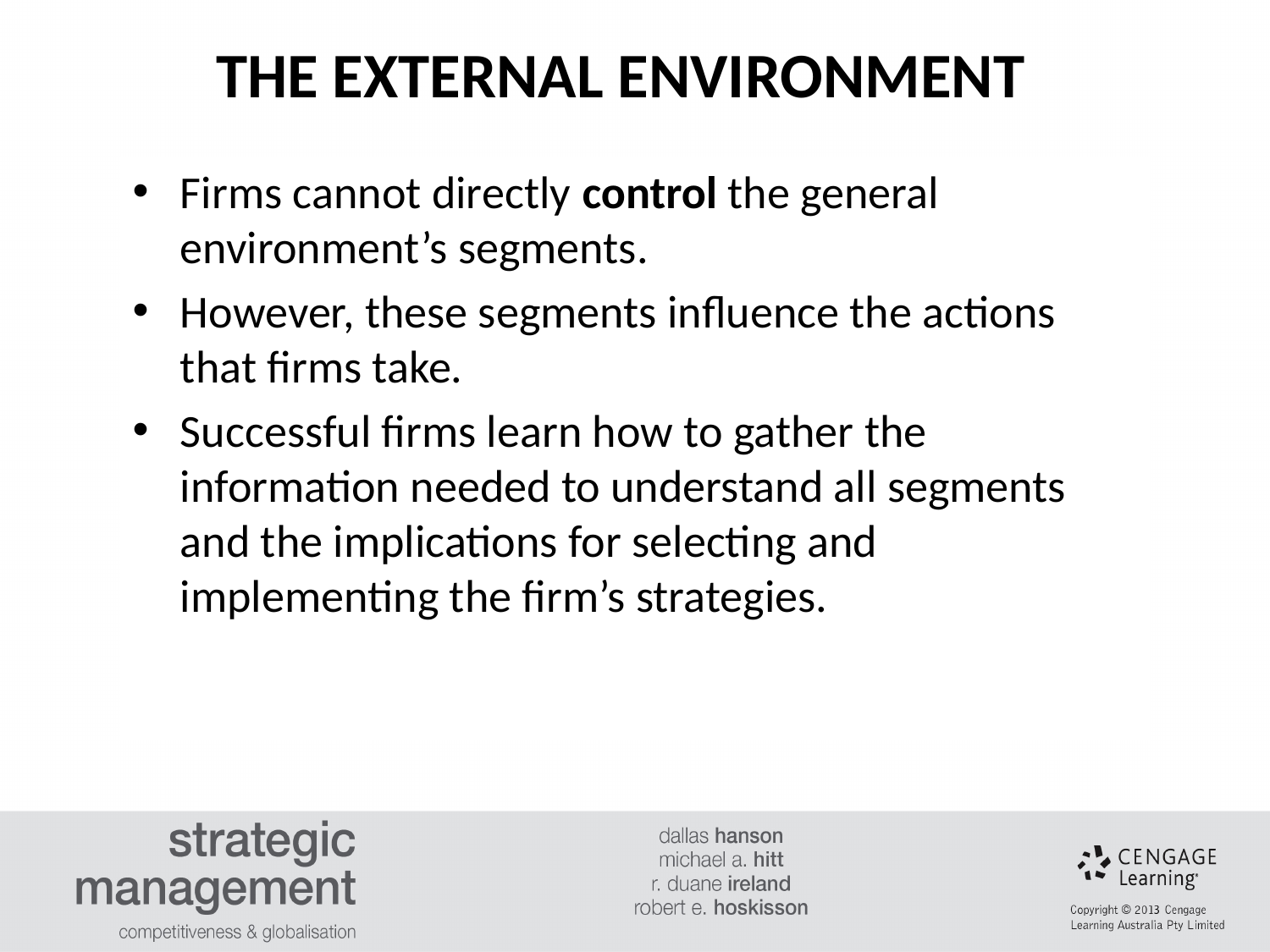

THE EXTERNAL ENVIRONMENT
#
Firms cannot directly control the general environment’s segments.
However, these segments influence the actions that firms take.
Successful firms learn how to gather the information needed to understand all segments and the implications for selecting and implementing the firm’s strategies.